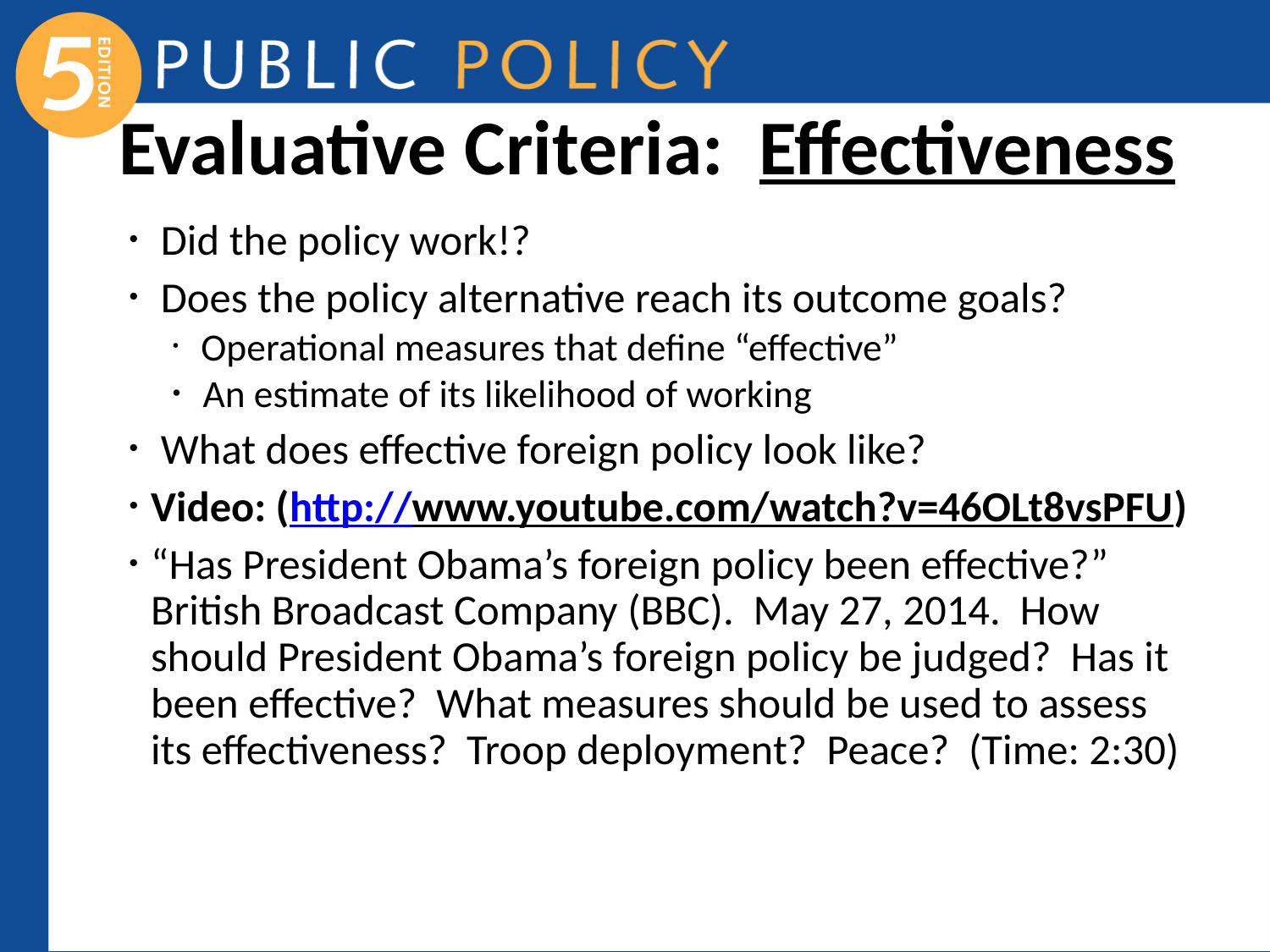

# Evaluative Criteria:  Effectiveness
 Did the policy work!?
 Does the policy alternative reach its outcome goals?
 Operational measures that define “effective”
 An estimate of its likelihood of working
 What does effective foreign policy look like?
Video: (http://www.youtube.com/watch?v=46OLt8vsPFU)
“Has President Obama’s foreign policy been effective?”  British Broadcast Company (BBC).  May 27, 2014.  How should President Obama’s foreign policy be judged?  Has it been effective?  What measures should be used to assess its effectiveness?  Troop deployment?  Peace?  (Time: 2:30)